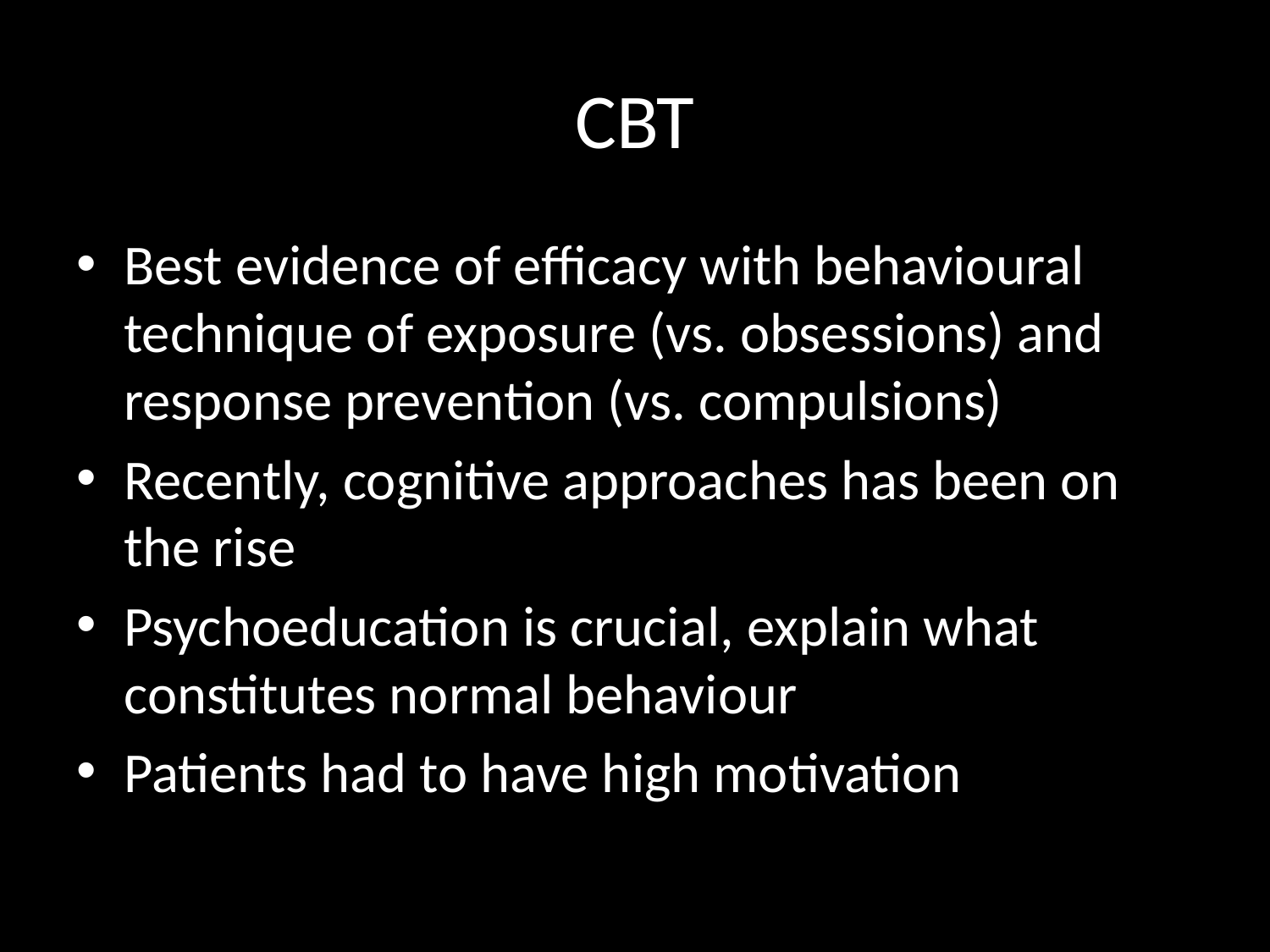

# CBT
Best evidence of efficacy with behavioural technique of exposure (vs. obsessions) and response prevention (vs. compulsions)
Recently, cognitive approaches has been on the rise
Psychoeducation is crucial, explain what constitutes normal behaviour
Patients had to have high motivation